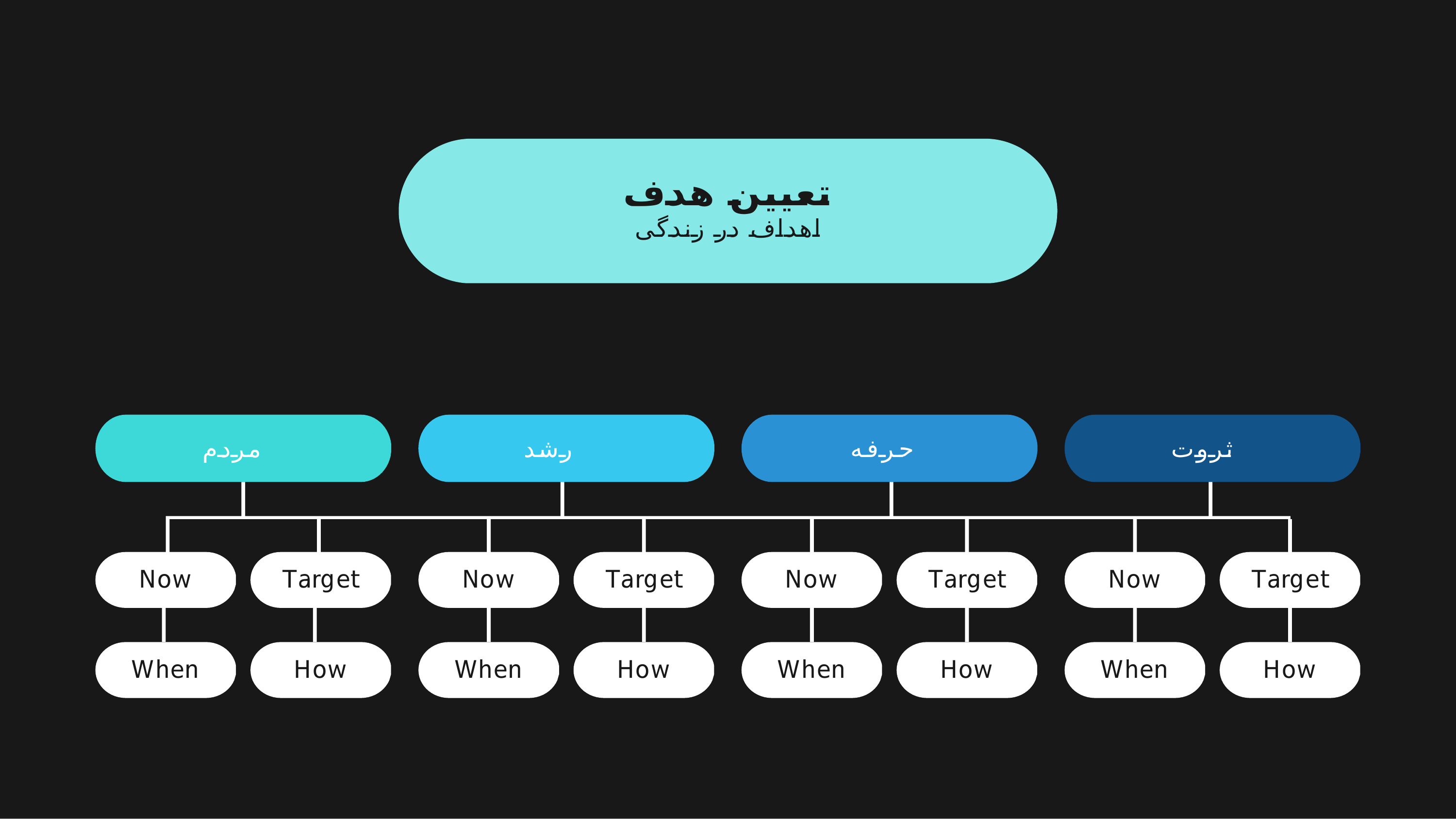

# تعیین هدف اهداف در زندگی

مردم
رشد
حرفه
ثروت

Now
Target
Now
Target
Now
Target
Now
Target

When
How
When
How
When
How
When
How